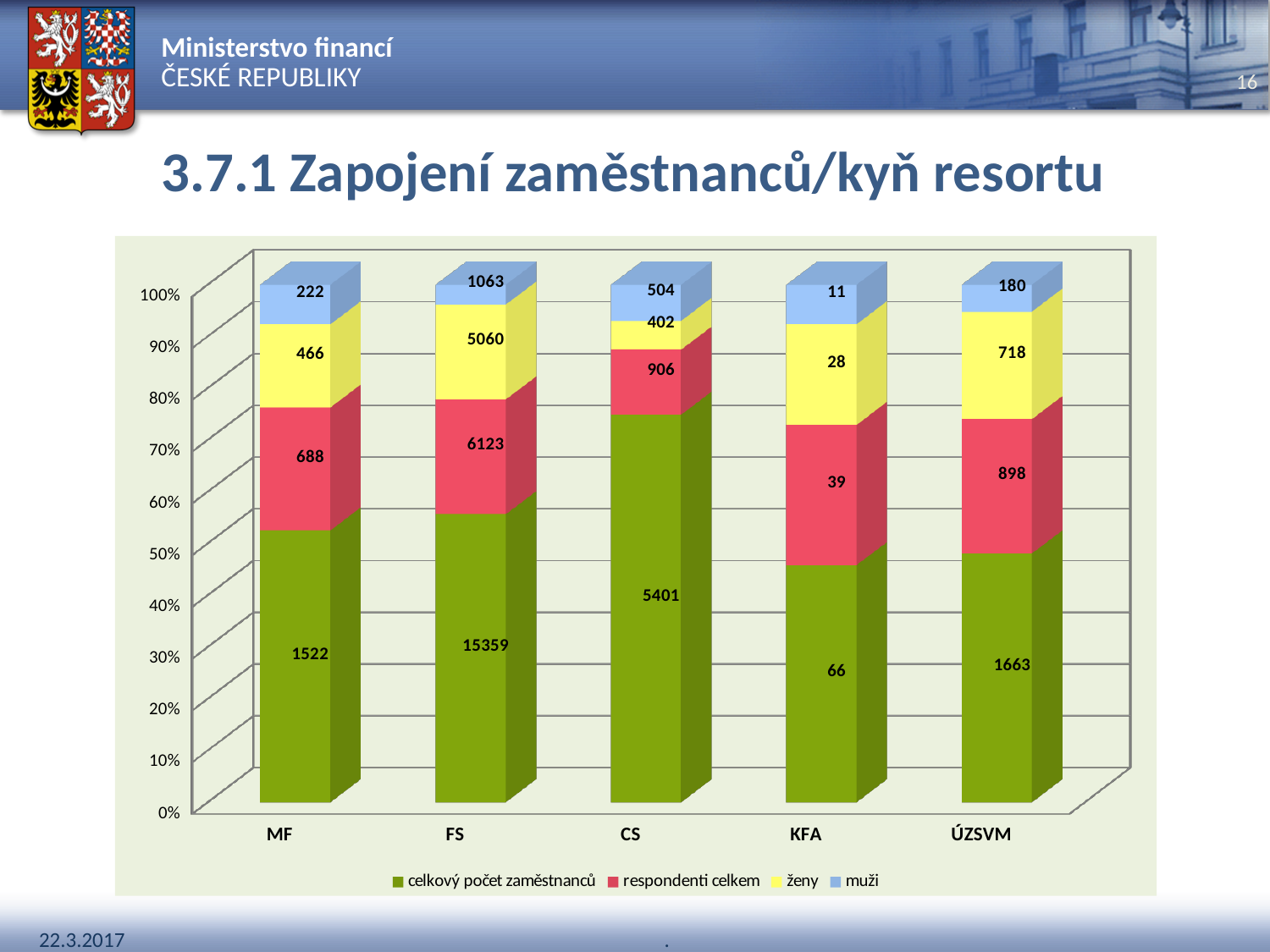

# 3.7.1 Zapojení zaměstnanců/kyň resortu

[unsupported chart]

.